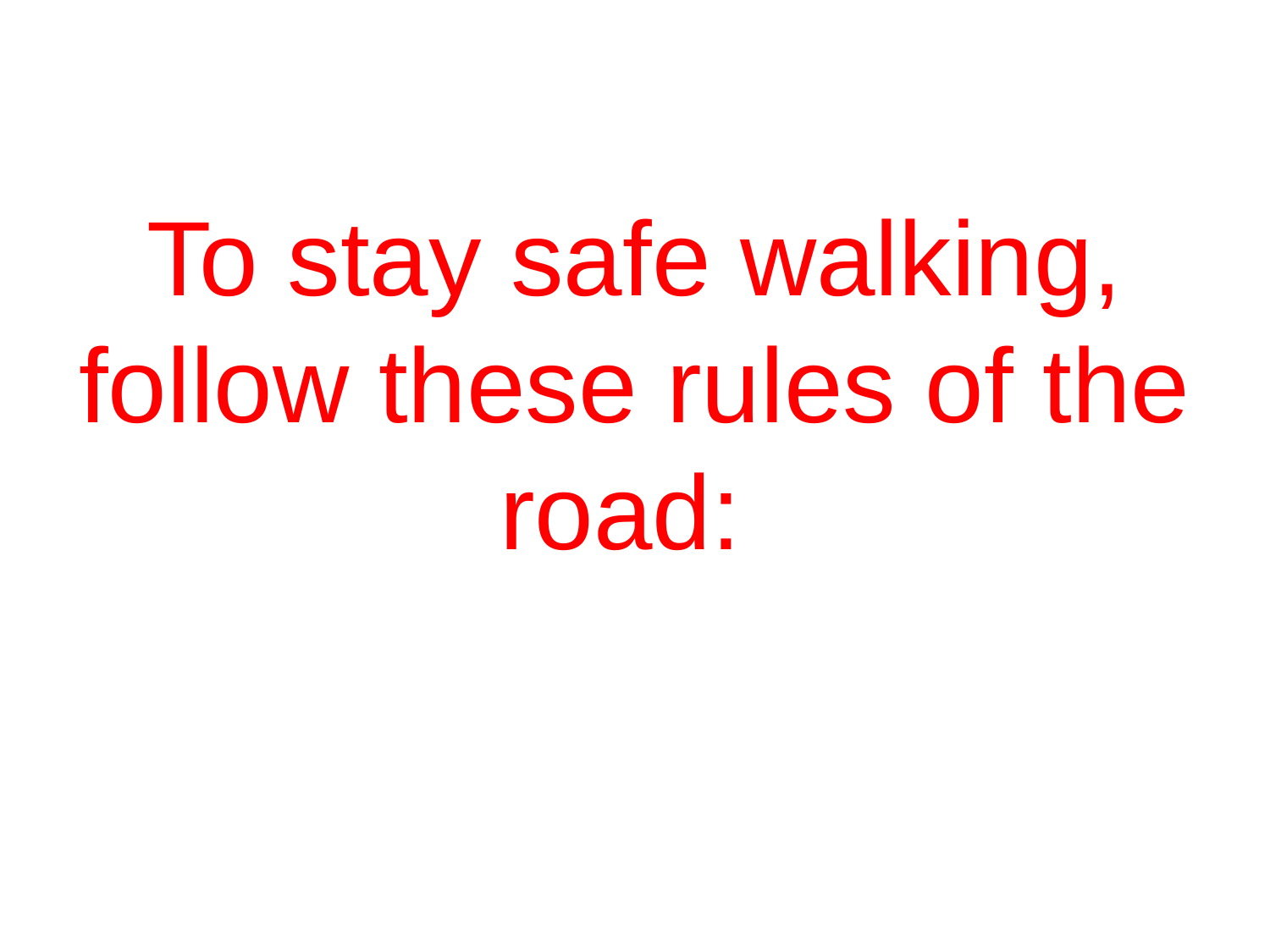

# To stay safe walking, follow these rules of the road: